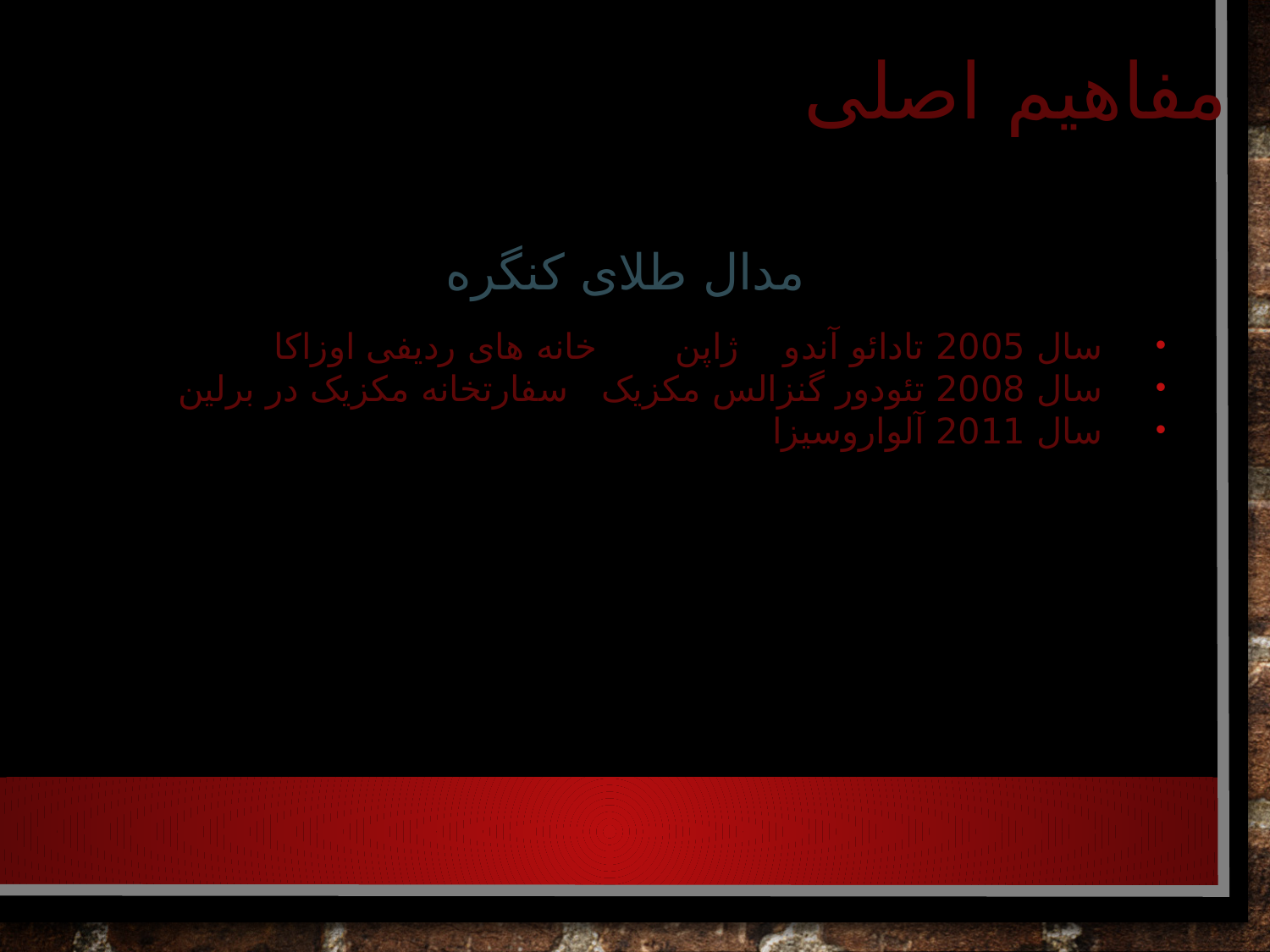

مفاهیم اصلی
#
مدال طلای کنگره

سال 2005 تادائو آندو    ژاپن       خانه های ردیفی اوزاکا
سال 2008 تئودور گنزالس مکزیک   سفارتخانه مکزیک در برلین
سال 2011 آلواروسیزا